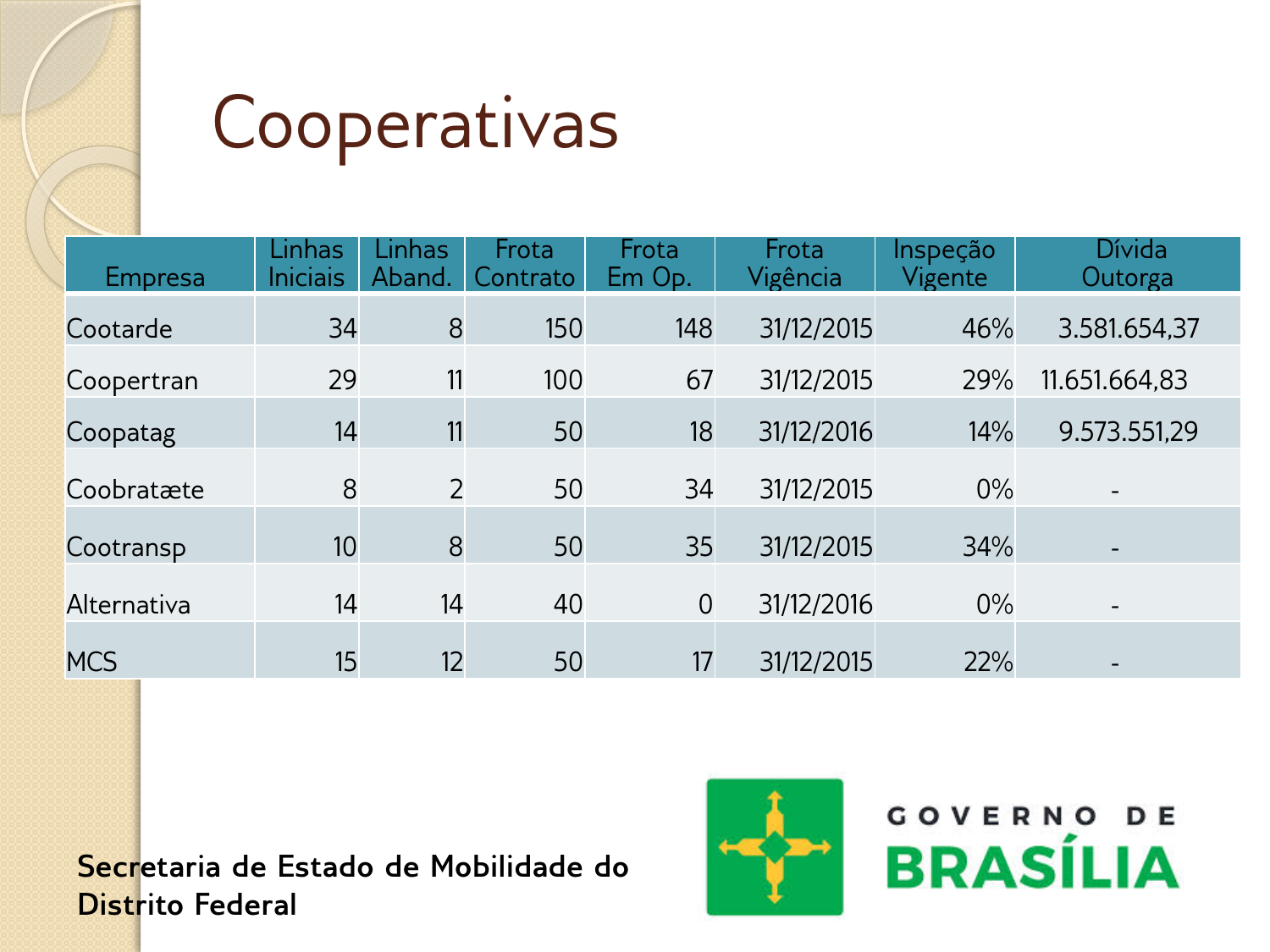

# Cooperativas
| Empresa | Linhas Iniciais | Linhas Aband. | Frota Contrato | Frota Em Op. | Frota Vigência | Inspeção Vigente | Dívida Outorga |
| --- | --- | --- | --- | --- | --- | --- | --- |
| Cootarde | 34 | 8 | 150 | 148 | 31/12/2015 | 46% | 3.581.654,37 |
| Coopertran | 29 | 11 | 100 | 67 | 31/12/2015 | 29% | 11.651.664,83 |
| Coopatag | 14 | 11 | 50 | 18 | 31/12/2016 | 14% | 9.573.551,29 |
| Coobrataete | 8 | 2 | 50 | 34 | 31/12/2015 | 0% | - |
| Cootransp | 10 | 8 | 50 | 35 | 31/12/2015 | 34% | - |
| Alternativa | 14 | 14 | 40 | 0 | 31/12/2016 | 0% | - |
| MCS | 15 | 12 | 50 | 17 | 31/12/2015 | 22% | - |